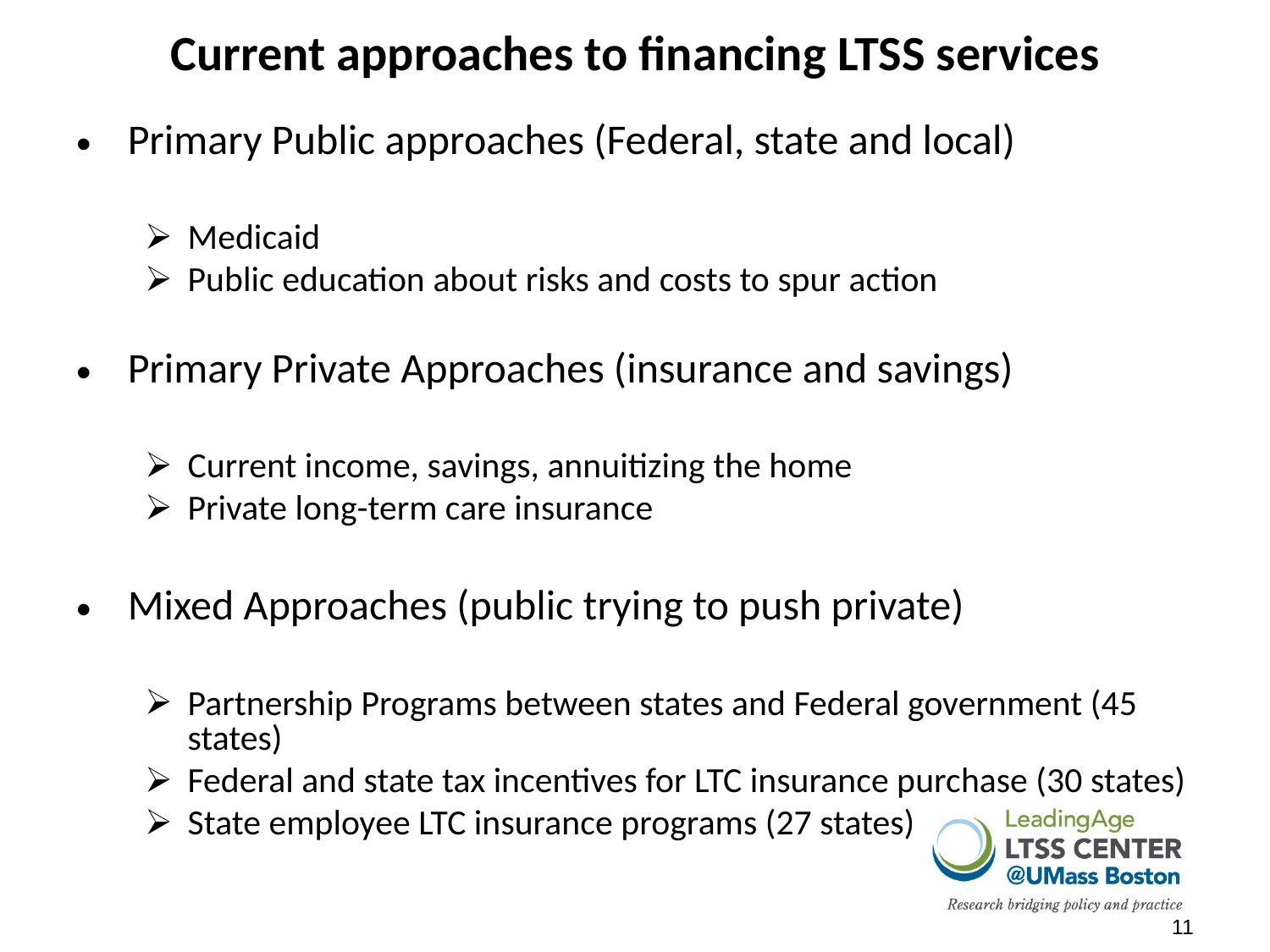

# Current approaches to financing LTSS services
Primary Public approaches (Federal, state and local)

Medicaid
Public education about risks and costs to spur action

Primary Private Approaches (insurance and savings)

Current income, savings, annuitizing the home
Private long-term care insurance

Mixed Approaches (public trying to push private)

Partnership Programs between states and Federal government (45 states)
Federal and state tax incentives for LTC insurance purchase (30 states)
State employee LTC insurance programs (27 states)

11